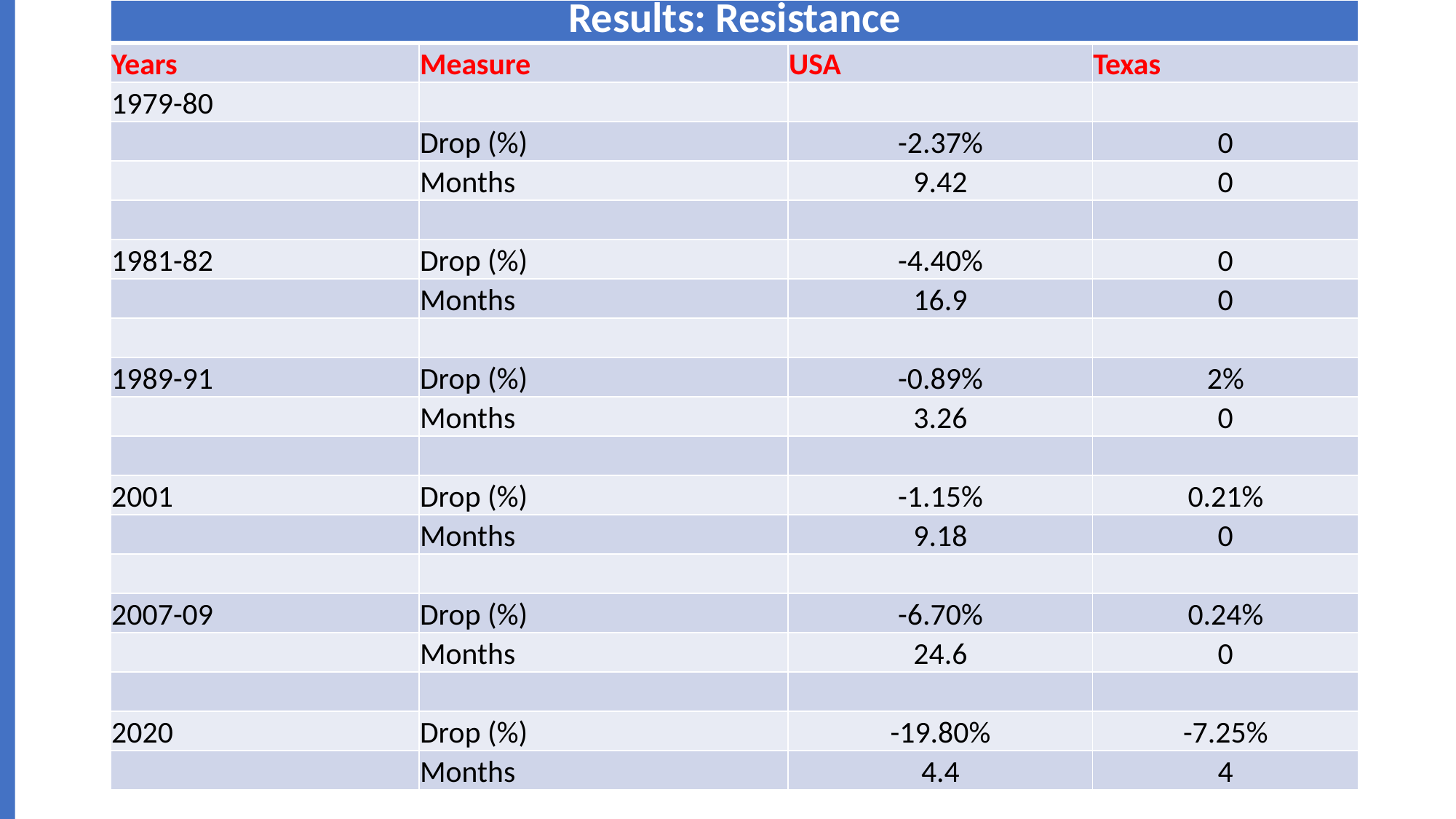

| Results: Resistance |  |  |  |
| --- | --- | --- | --- |
| Years | Measure | USA | Texas |
| 1979-80 |  |  |  |
|  | Drop (%) | -2.37% | 0 |
|  | Months | 9.42 | 0 |
|  |  |  |  |
| 1981-82 | Drop (%) | -4.40% | 0 |
|  | Months | 16.9 | 0 |
|  |  |  |  |
| 1989-91 | Drop (%) | -0.89% | 2% |
|  | Months | 3.26 | 0 |
|  |  |  |  |
| 2001 | Drop (%) | -1.15% | 0.21% |
|  | Months | 9.18 | 0 |
|  |  |  |  |
| 2007-09 | Drop (%) | -6.70% | 0.24% |
|  | Months | 24.6 | 0 |
|  |  |  |  |
| 2020 | Drop (%) | -19.80% | -7.25% |
|  | Months | 4.4 | 4 |